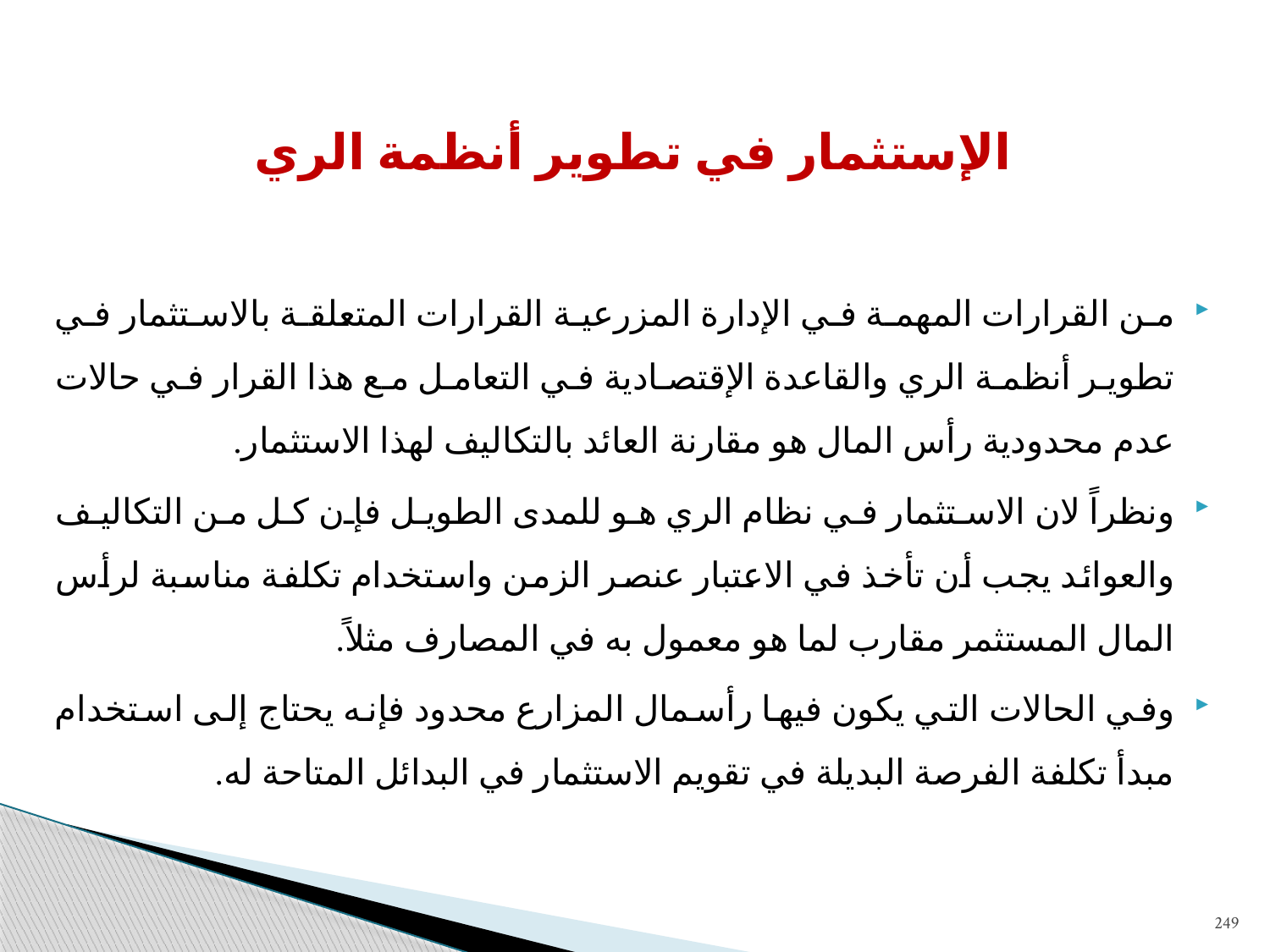

الإستثمار في تطوير أنظمة الري

من القرارات المهمة في الإدارة المزرعية القرارات المتعلقة بالاستثمار في تطوير أنظمة الري والقاعدة الإقتصادية في التعامل مع هذا القرار في حالات عدم محدودية رأس المال هو مقارنة العائد بالتكاليف لهذا الاستثمار.
ونظراً لان الاستثمار في نظام الري هو للمدى الطويل فإن كل من التكاليف والعوائد يجب أن تأخذ في الاعتبار عنصر الزمن واستخدام تكلفة مناسبة لرأس المال المستثمر مقارب لما هو معمول به في المصارف مثلاً.
وفي الحالات التي يكون فيها رأسمال المزارع محدود فإنه يحتاج إلى استخدام مبدأ تكلفة الفرصة البديلة في تقويم الاستثمار في البدائل المتاحة له.
249